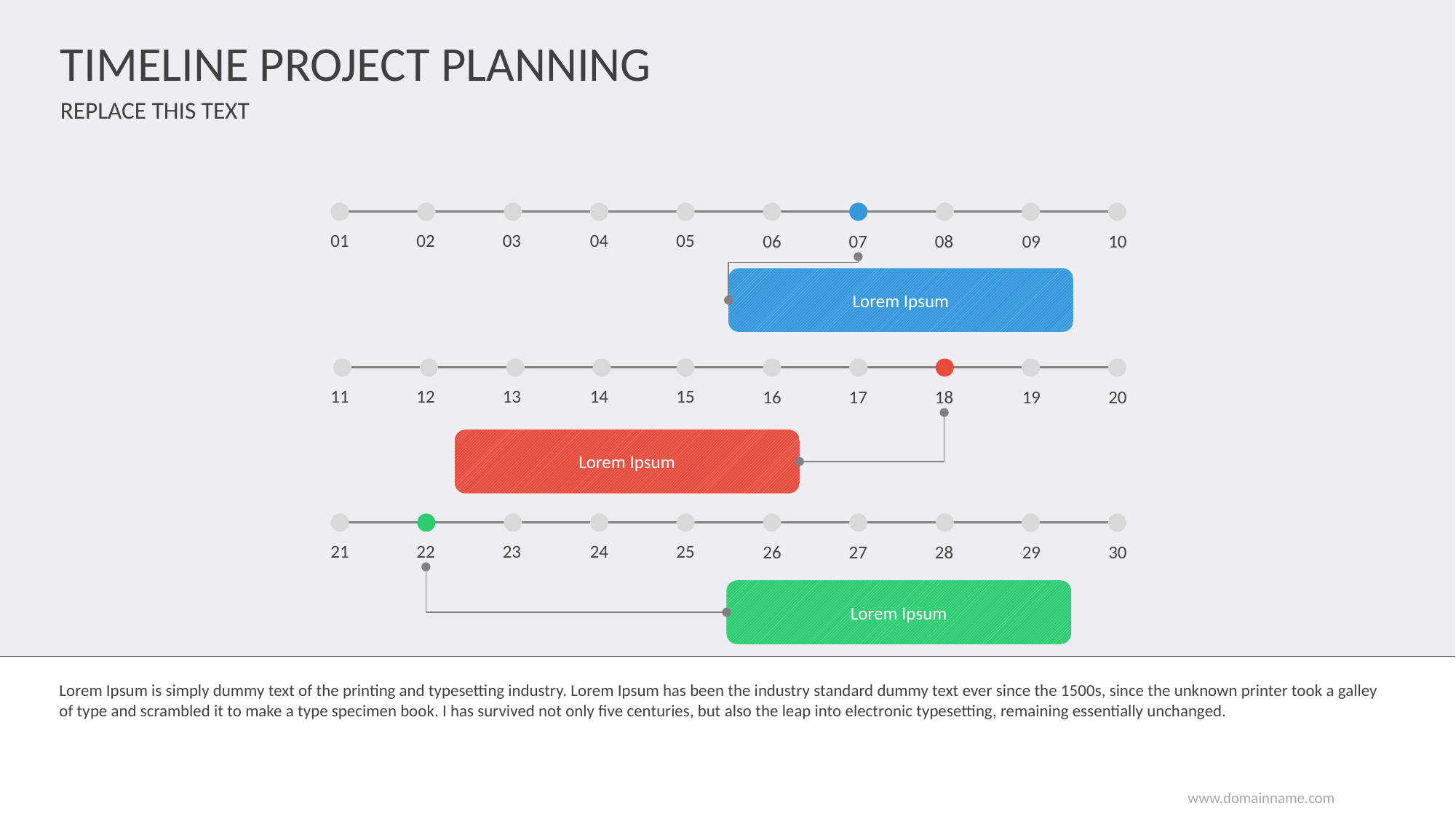

TIMELINE PROJECT PLANNING
Replace This Text

05
04
03
01
02
10
09
08
06
07
Lorem Ipsum

15
14
13
11
12
20
19
18
16
17
Lorem Ipsum

25
24
23
21
22
30
29
28
26
27
Lorem Ipsum

Lorem Ipsum is simply dummy text of the printing and typesetting industry. Lorem Ipsum has been the industry standard dummy text ever since the 1500s, since the unknown printer took a galley of type and scrambled it to make a type specimen book. I has survived not only five centuries, but also the leap into electronic typesetting, remaining essentially unchanged.
www.domainname.com
Logo Company
5